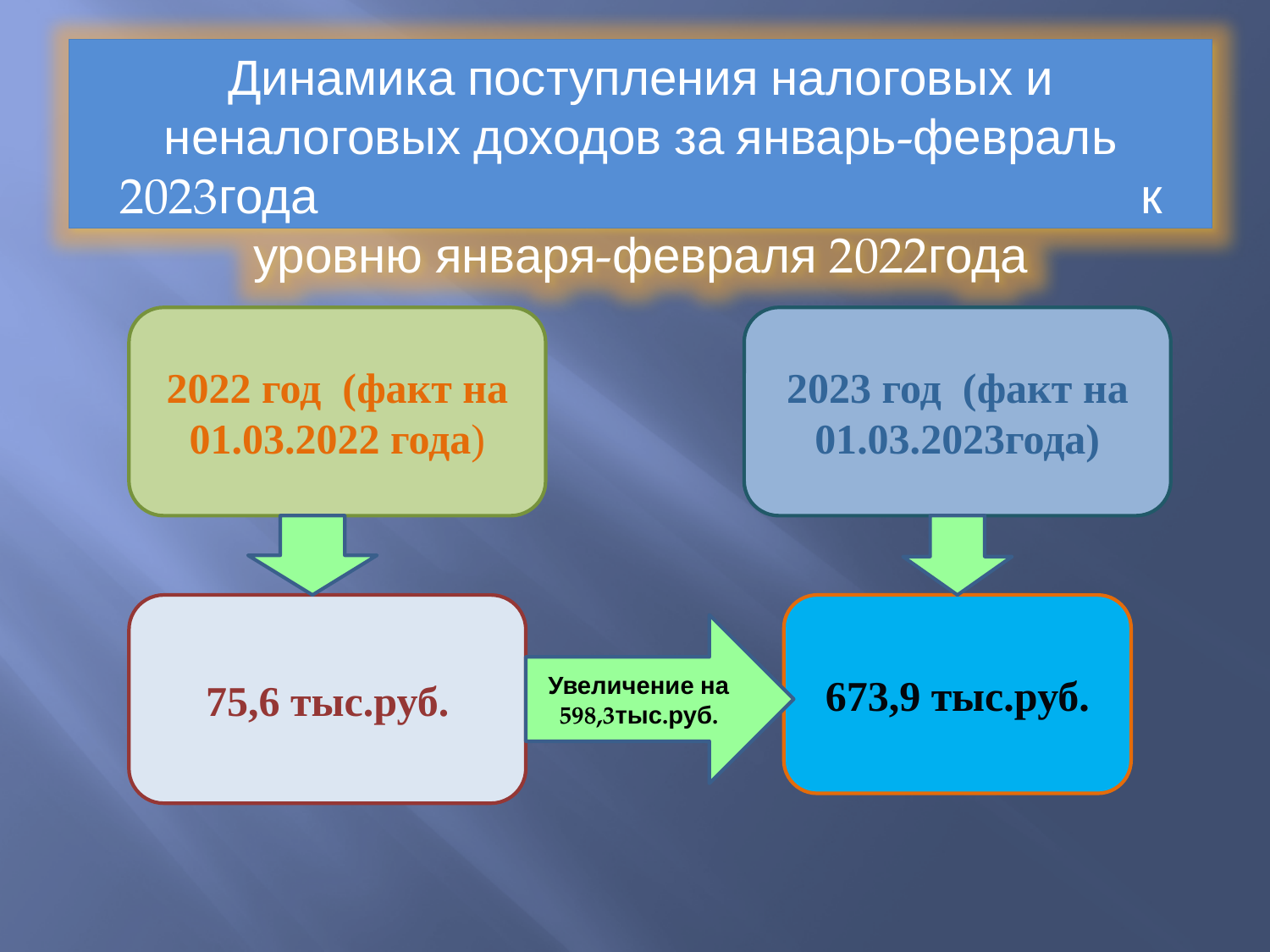

Динамика поступления налоговых и неналоговых доходов за январь-февраль 2023года                                                                   к уровню января-февраля 2022года
2022 год  (факт на 01.03.2022 года)
2023 год  (факт на 01.03.2023года)

673,9 тыс.руб.
75,6 тыс.руб.
Увеличение на 598,3тыс.руб.